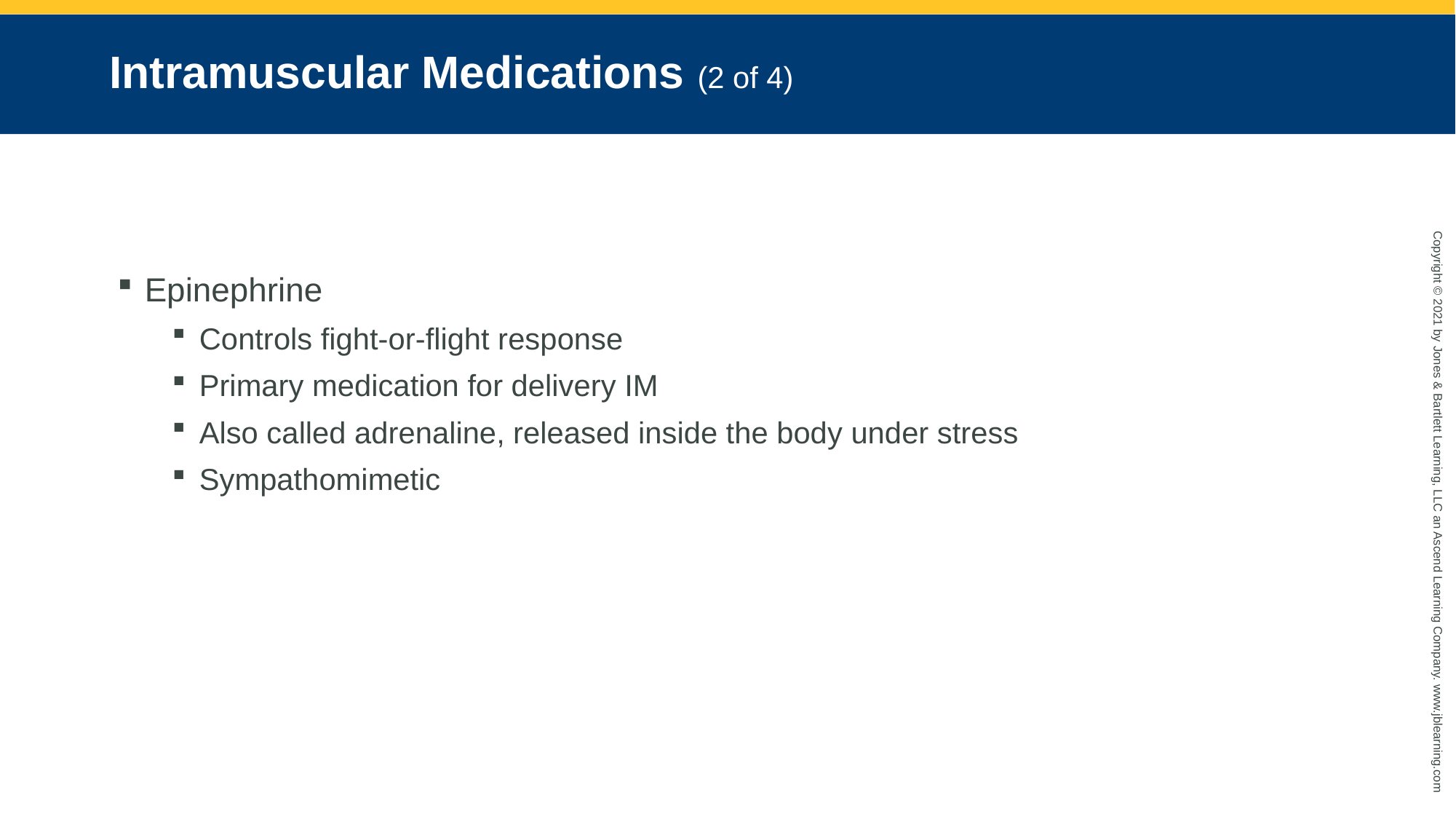

# Intramuscular Medications (2 of 4)
Epinephrine
Controls fight-or-flight response
Primary medication for delivery IM
Also called adrenaline, released inside the body under stress
Sympathomimetic